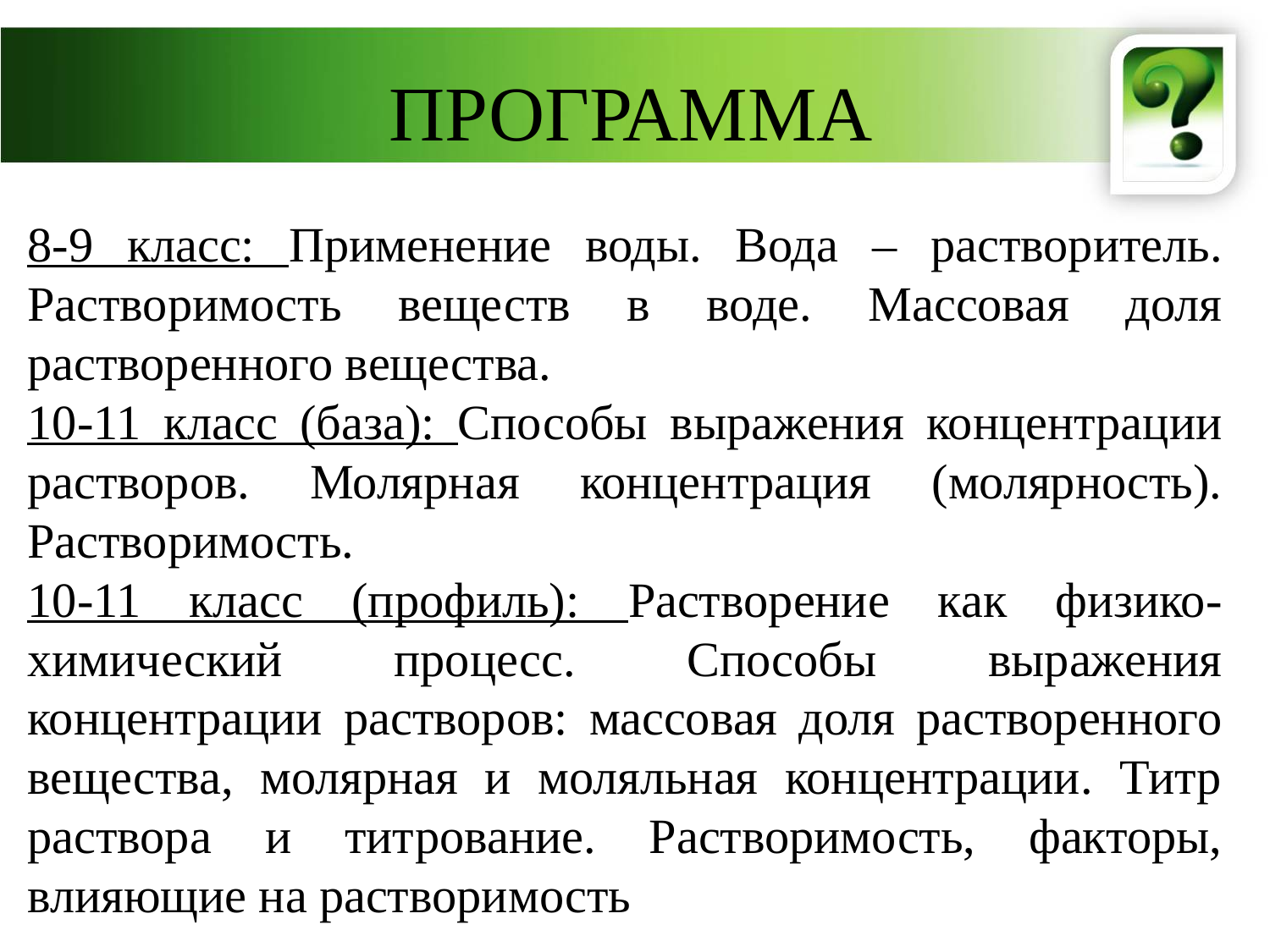

# ПРОГРАММА

8-9 класс: Применение воды. Вода – растворитель. Растворимость веществ в воде. Массовая доля растворенного вещества.
10-11 класс (база): Способы выражения концентрации растворов. Молярная концентрация (молярность). Растворимость.
10-11 класс (профиль): Растворение как физико-химический процесс. Способы выражения концентрации растворов: массовая доля растворенного вещества, молярная и моляльная концентрации. Титр раствора и титрование. Растворимость, факторы, влияющие на растворимость